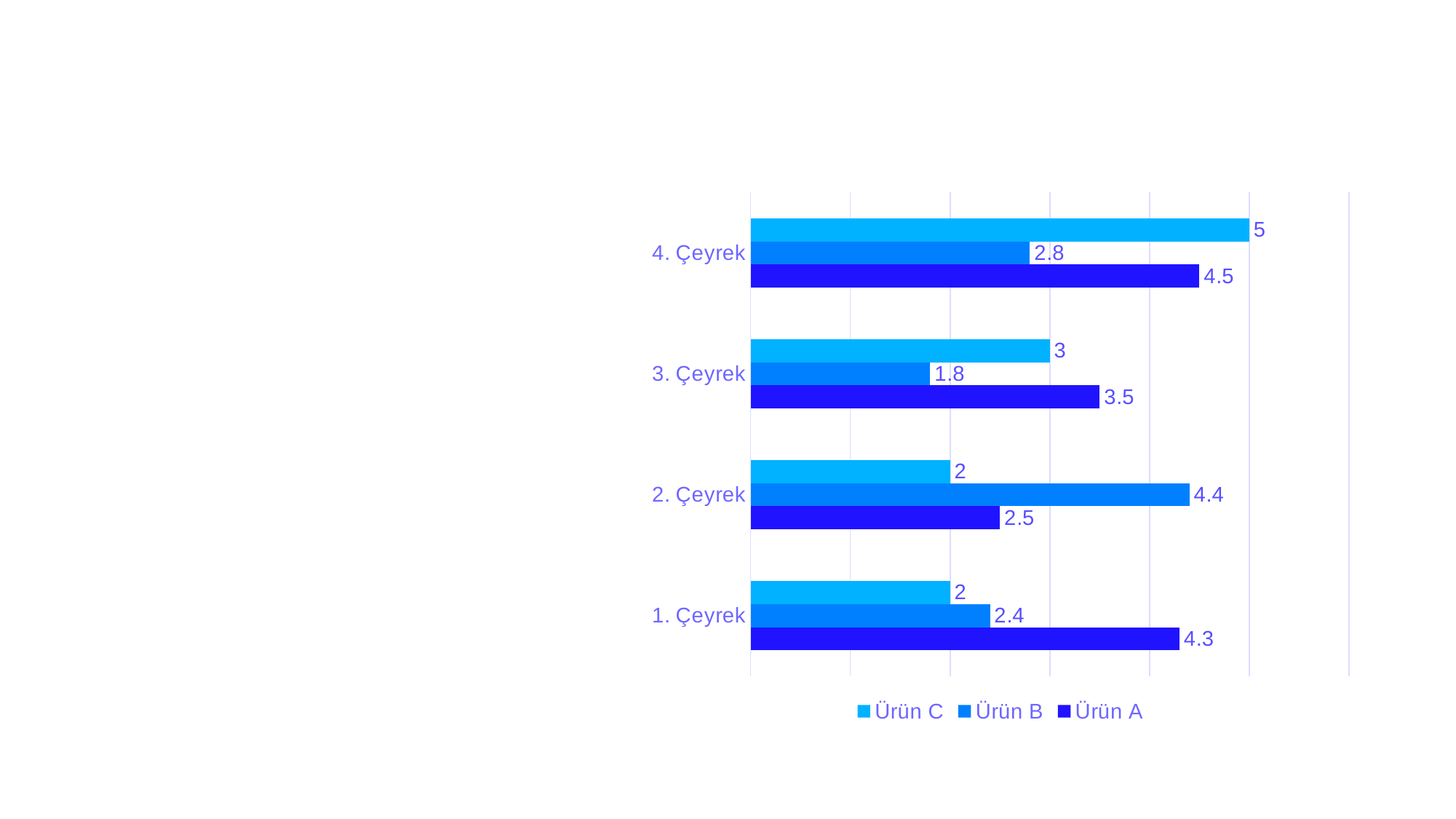

#

### Chart

| Category | Ürün A | Ürün B | Ürün C |
|---|---|---|---|
| 1. Çeyrek | 4.3 | 2.4 | 2.0 |
| 2. Çeyrek | 2.5 | 4.4 | 2.0 |
| 3. Çeyrek | 3.5 | 1.8 | 3.0 |
| 4. Çeyrek | 4.5 | 2.8 | 5.0 |